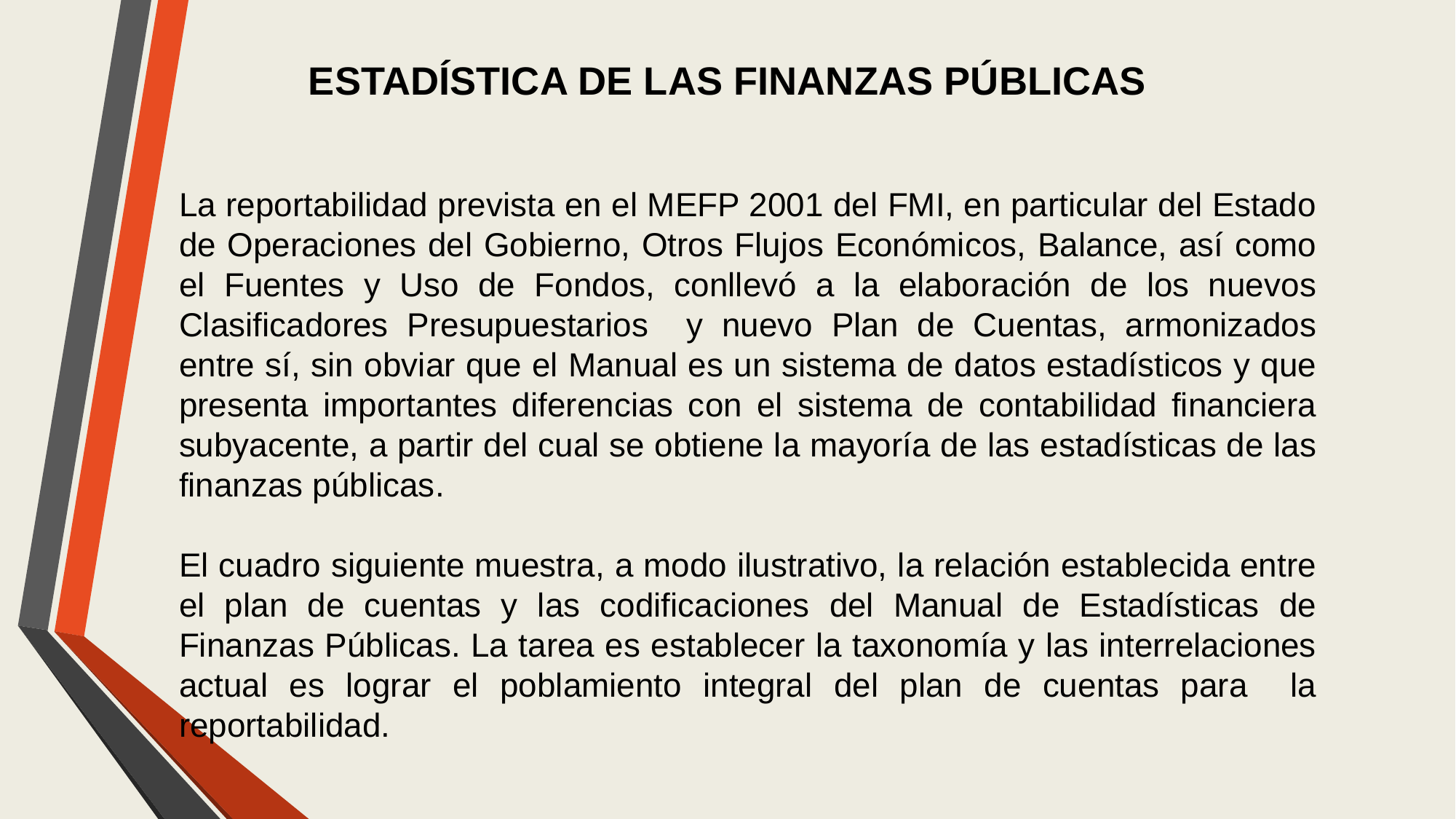

ESTADÍSTICA DE LAS FINANZAS PÚBLICAS
La reportabilidad prevista en el MEFP 2001 del FMI, en particular del Estado de Operaciones del Gobierno, Otros Flujos Económicos, Balance, así como el Fuentes y Uso de Fondos, conllevó a la elaboración de los nuevos Clasificadores Presupuestarios  y nuevo Plan de Cuentas, armonizados entre sí, sin obviar que el Manual es un sistema de datos estadísticos y que presenta importantes diferencias con el sistema de contabilidad financiera subyacente, a partir del cual se obtiene la mayoría de las estadísticas de las finanzas públicas.

El cuadro siguiente muestra, a modo ilustrativo, la relación establecida entre el plan de cuentas y las codificaciones del Manual de Estadísticas de Finanzas Públicas. La tarea es establecer la taxonomía y las interrelaciones actual es lograr el poblamiento integral del plan de cuentas para  la reportabilidad.